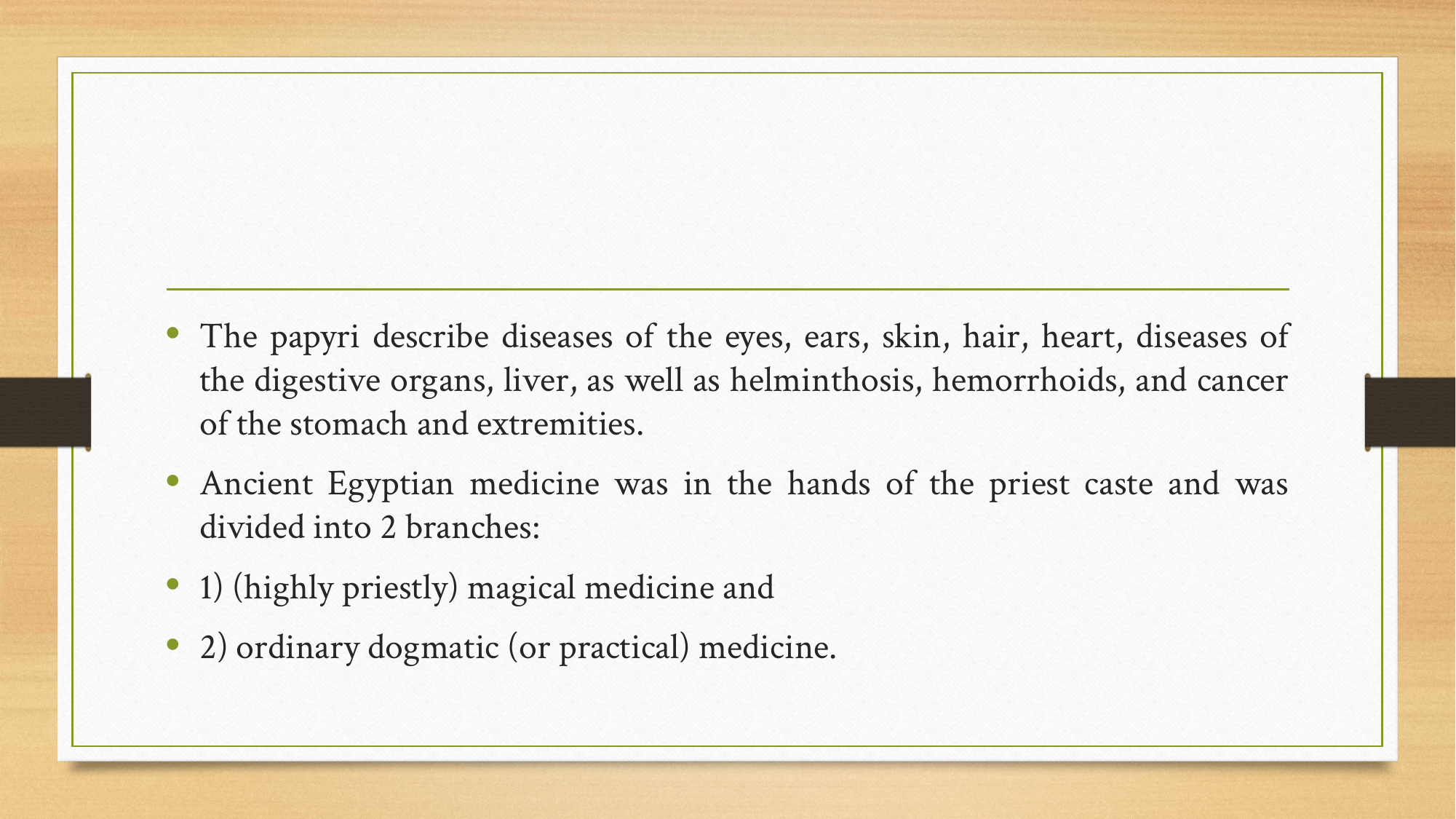

The papyri describe diseases of the eyes, ears, skin, hair, heart, diseases of the digestive organs, liver, as well as helminthosis, hemorrhoids, and cancer of the stomach and extremities.
Ancient Egyptian medicine was in the hands of the priest caste and was divided into 2 branches:
1) (highly priestly) magical medicine and
2) ordinary dogmatic (or practical) medicine.